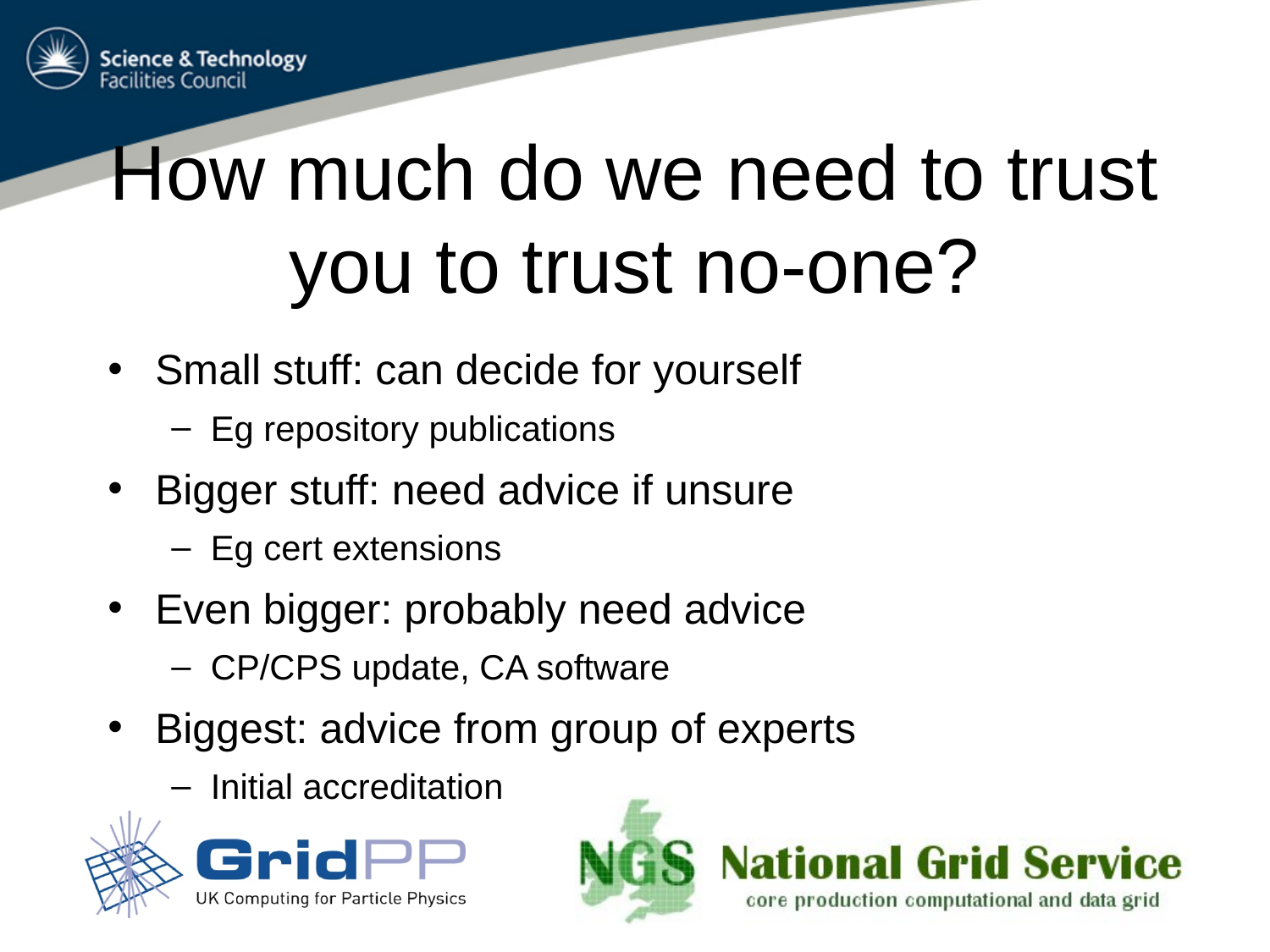

# How much do we need to trust you to trust no-one?
Small stuff: can decide for yourself
Eg repository publications
Bigger stuff: need advice if unsure
Eg cert extensions
Even bigger: probably need advice
CP/CPS update, CA software
Biggest: advice from group of experts
Initial accreditation